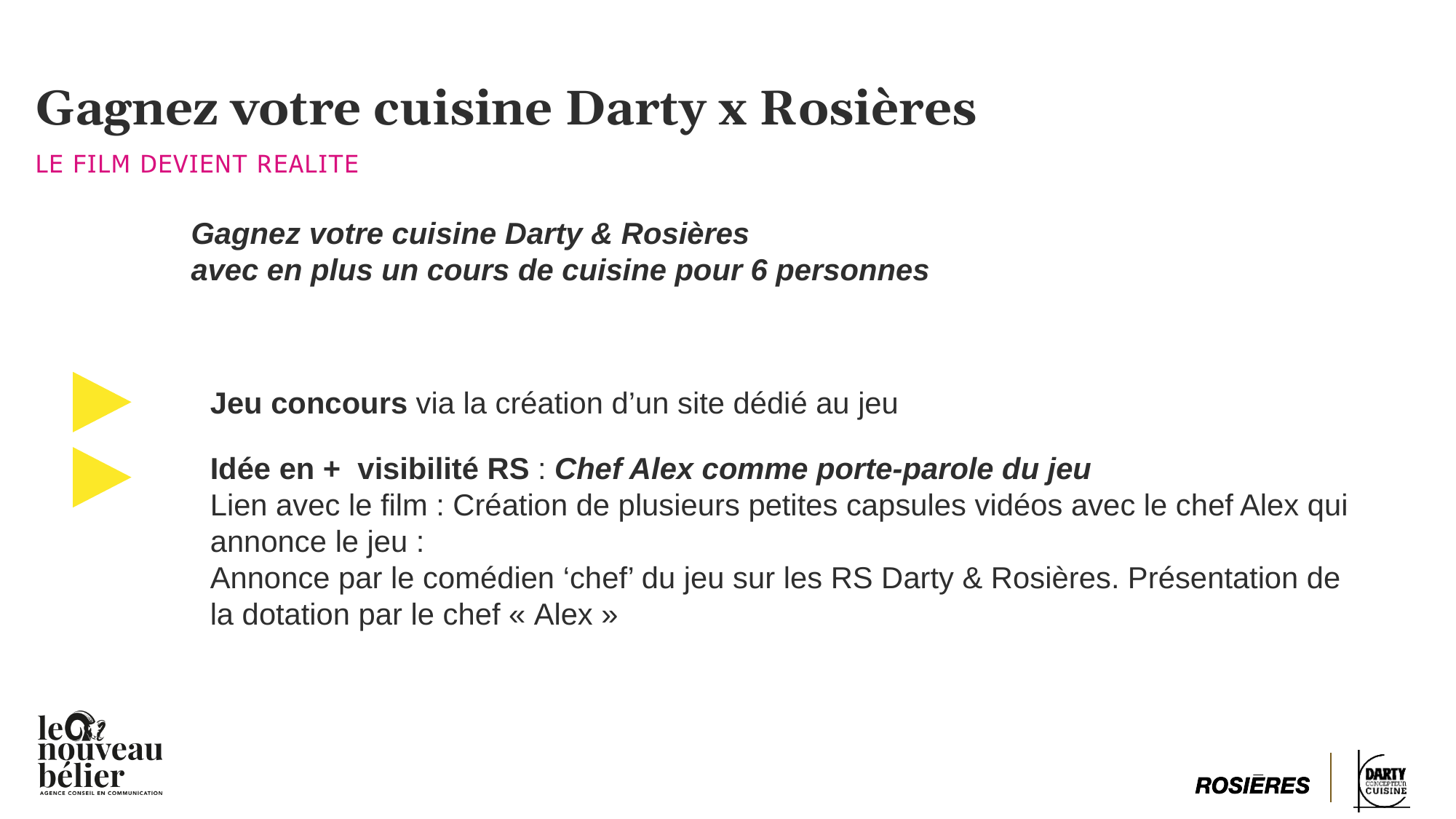

# Gagnez votre cuisine Darty x Rosières
LE FILM DEVIENT REALITE
Gagnez votre cuisine Darty & Rosières
avec en plus un cours de cuisine pour 6 personnes

Jeu concours via la création d’un site dédié au jeu

Idée en +  visibilité RS : Chef Alex comme porte-parole du jeu
Lien avec le film : Création de plusieurs petites capsules vidéos avec le chef Alex qui annonce le jeu :
Annonce par le comédien ‘chef’ du jeu sur les RS Darty & Rosières. Présentation de la dotation par le chef « Alex »